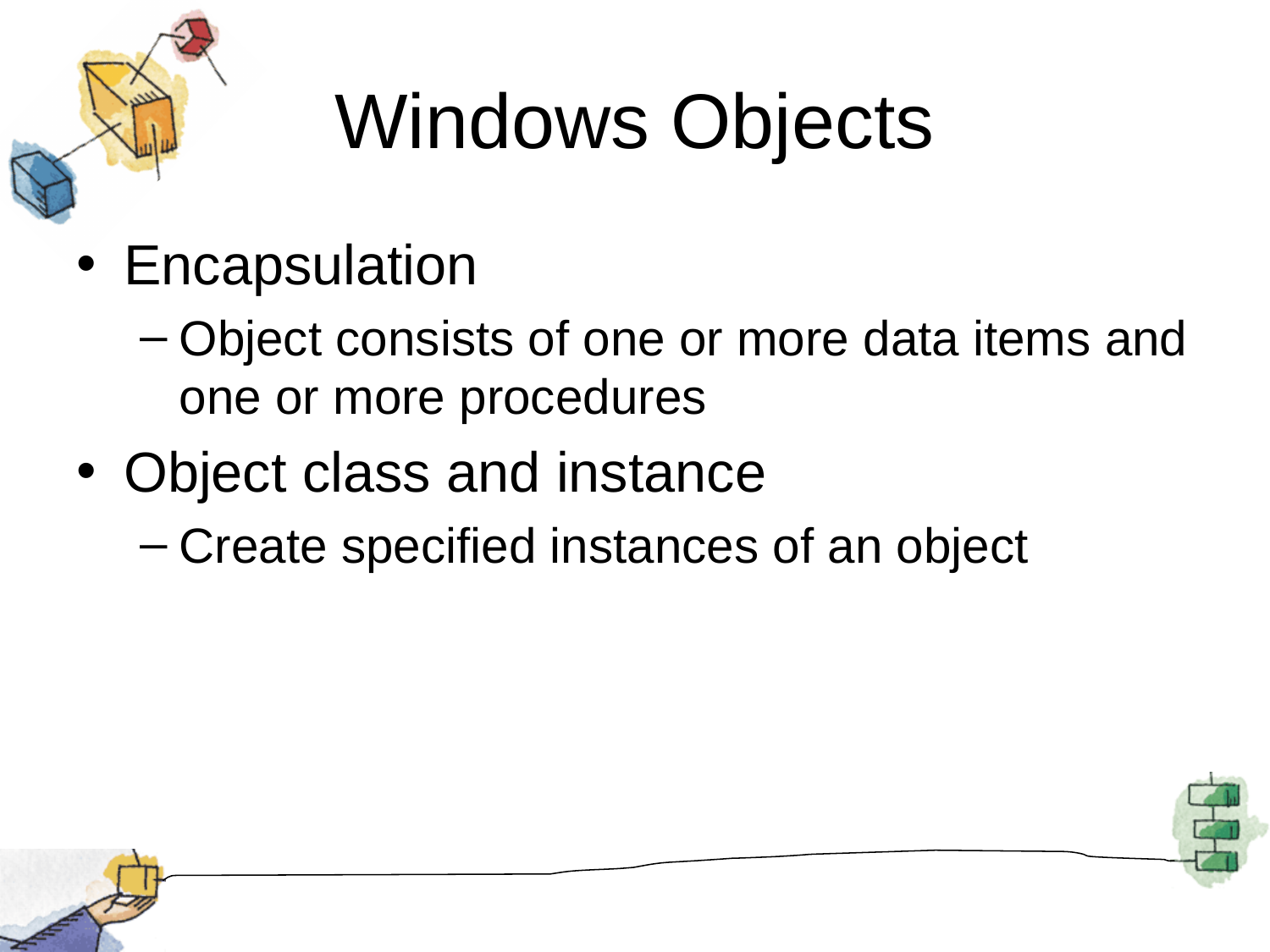

# Windows Objects
Encapsulation
Object consists of one or more data items and one or more procedures
Object class and instance
Create specified instances of an object